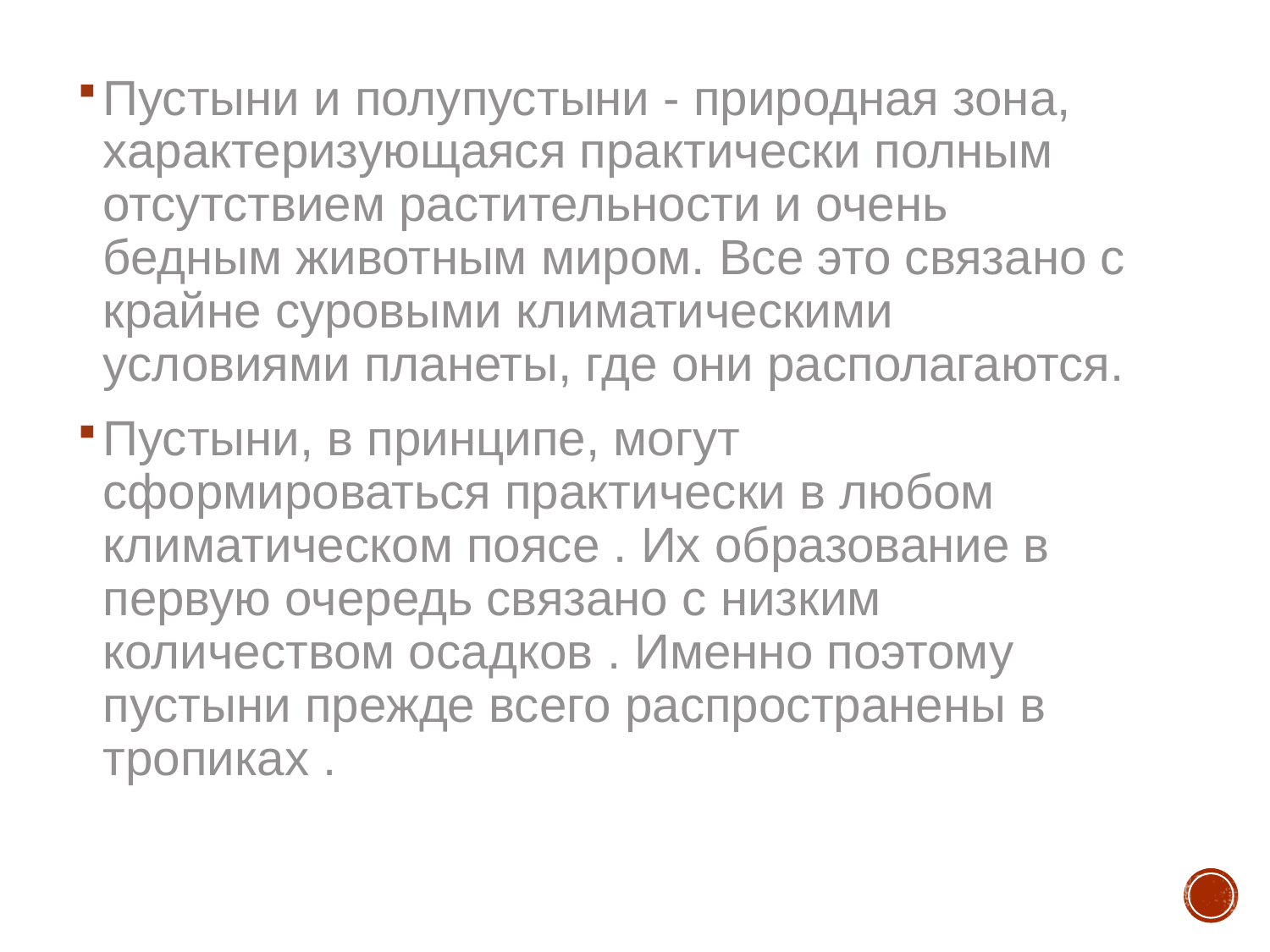

Пустыни и полупустыни - природная зона, характеризующаяся практически полным отсутствием растительности и очень бедным животным миром. Все это связано с крайне суровыми климатическими условиями планеты, где они располагаются.
Пустыни, в принципе, могут сформироваться практически в любом климатическом поясе . Их образование в первую очередь связано с низким количеством осадков . Именно поэтому пустыни прежде всего распространены в тропиках .